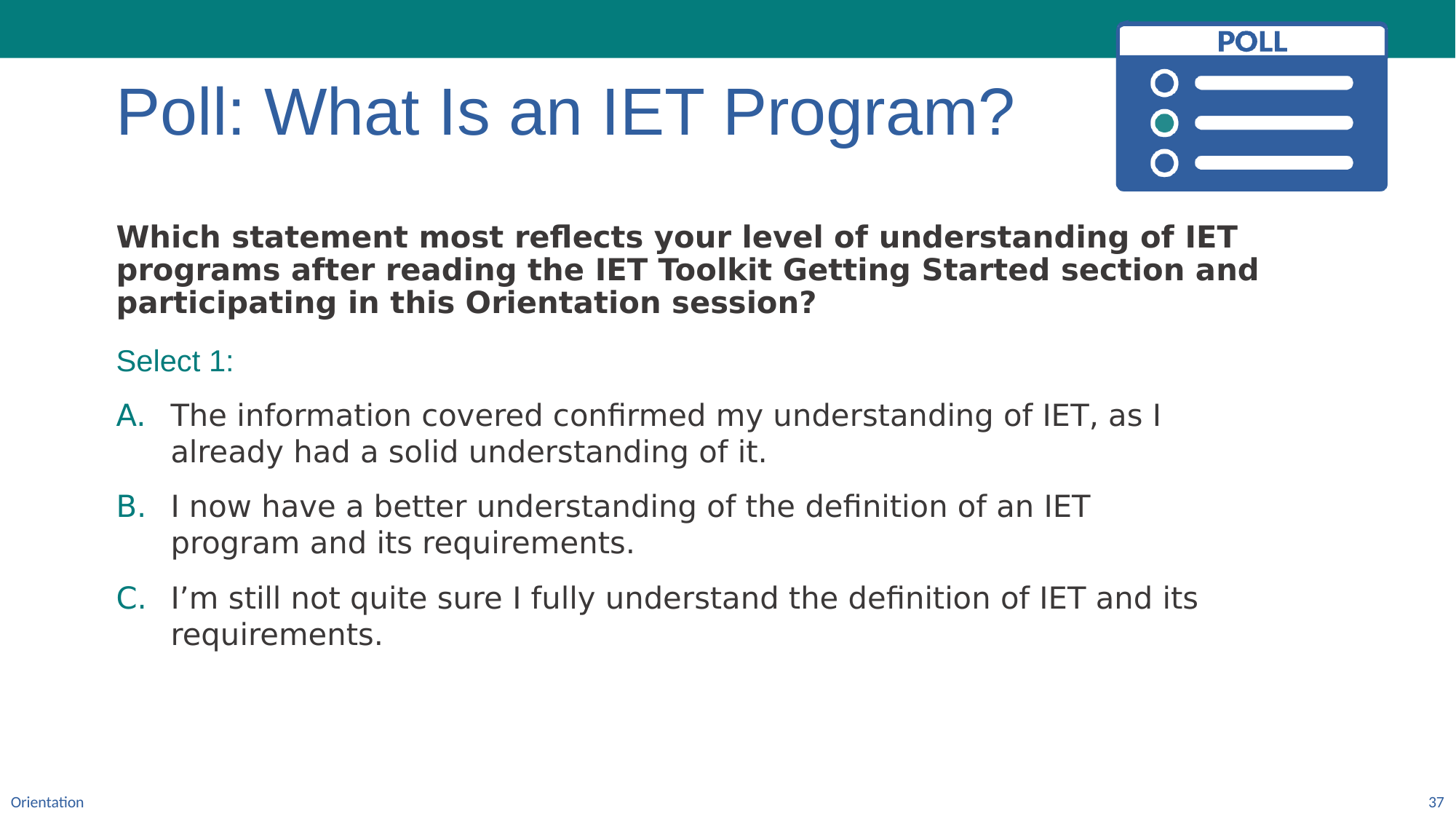

Poll: What Is an IET Program?
Which statement most reflects your level of understanding of IET programs after reading the IET Toolkit Getting Started section and participating in this Orientation session?
Select 1:
The information covered confirmed my understanding of IET, as I already had a solid understanding of it.
I now have a better understanding of the definition of an IET program and its requirements.
I’m still not quite sure I fully understand the definition of IET and its requirements.
Orientation
37